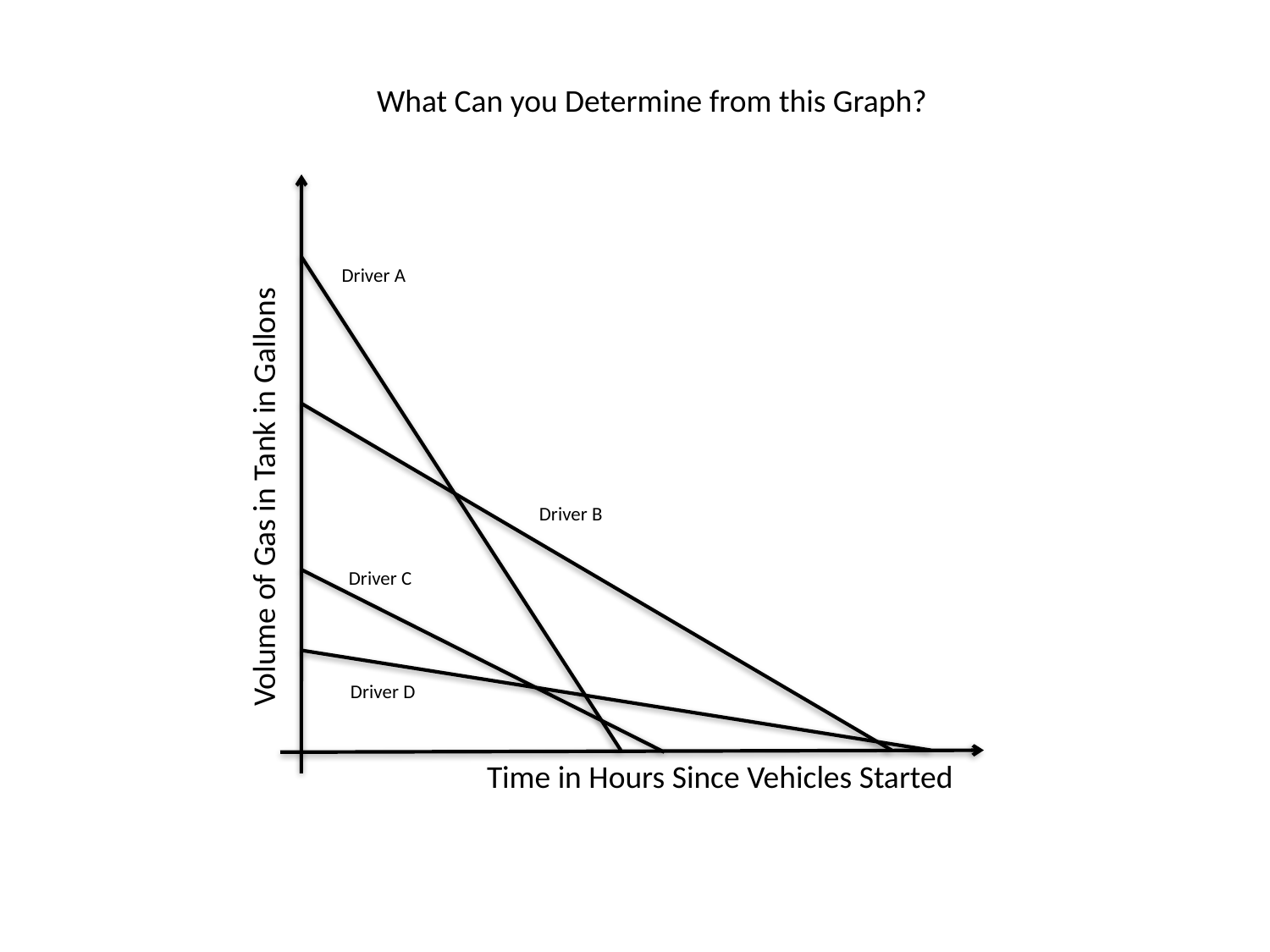

What Can you Determine from this Graph?
Volume of Gas in Tank in Gallons
Time in Hours Since Vehicles Started
Driver A
Driver B
Driver C
Driver D